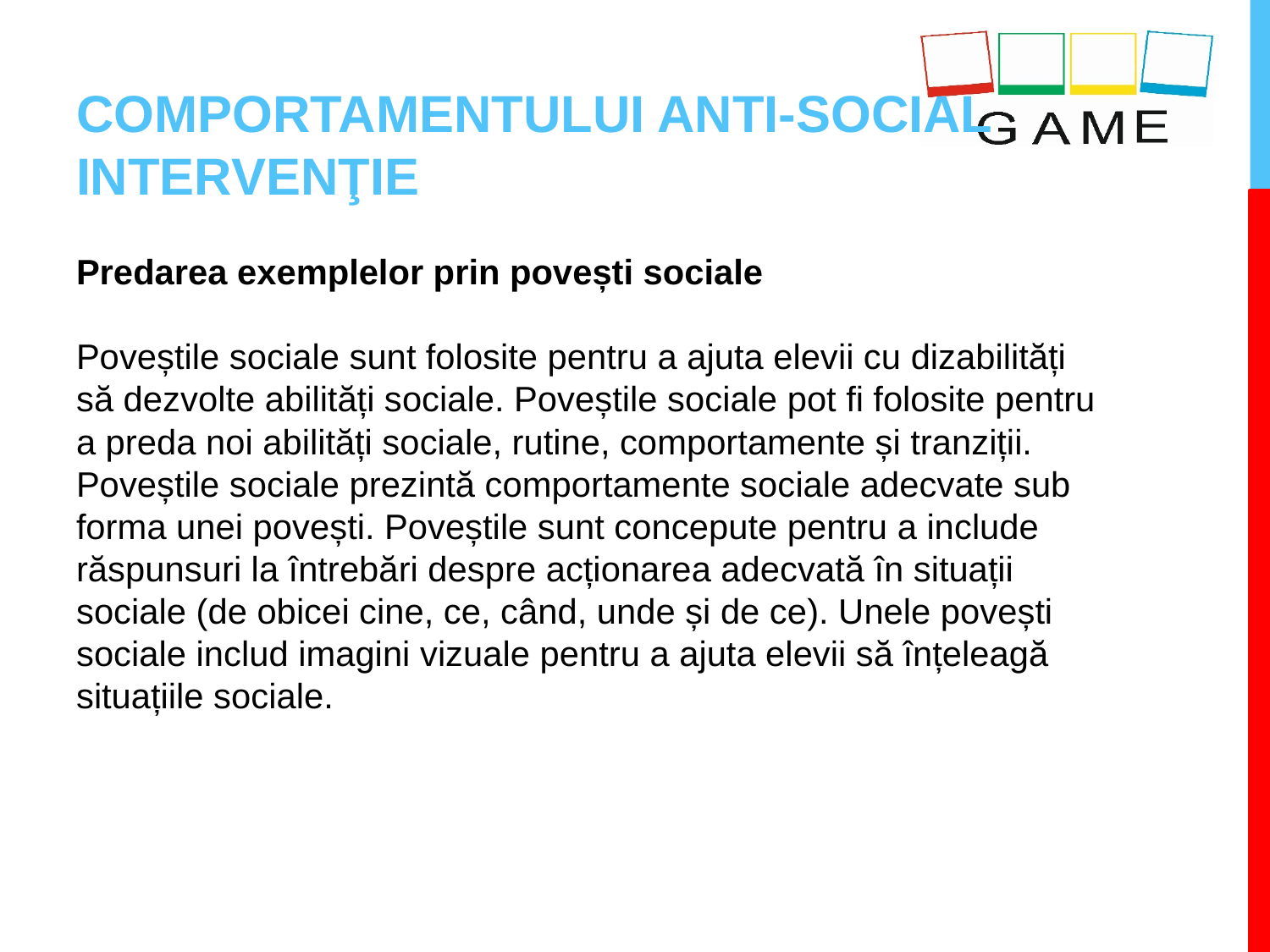

# COMPORTAMENTULUI ANTI-SOCIAL INTERVENŢIE
Predarea exemplelor prin povești sociale

Poveștile sociale sunt folosite pentru a ajuta elevii cu dizabilități să dezvolte abilități sociale. Poveștile sociale pot fi folosite pentru a preda noi abilități sociale, rutine, comportamente și tranziții. Poveștile sociale prezintă comportamente sociale adecvate sub forma unei povești. Poveștile sunt concepute pentru a include răspunsuri la întrebări despre acționarea adecvată în situații sociale (de obicei cine, ce, când, unde și de ce). Unele povești sociale includ imagini vizuale pentru a ajuta elevii să înțeleagă situațiile sociale.